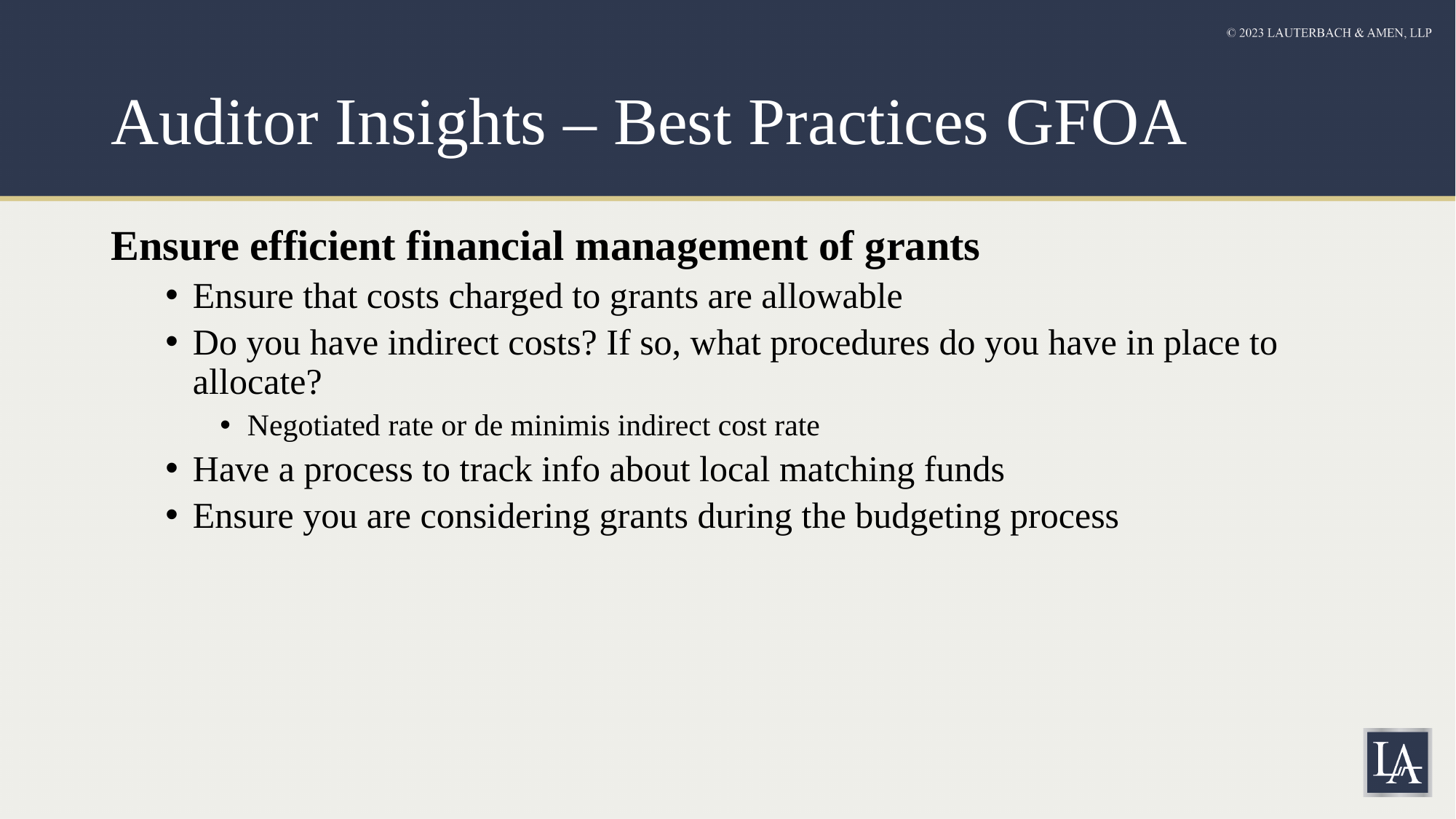

# Auditor Insights – Best Practices GFOA
Ensure efficient financial management of grants
Ensure that costs charged to grants are allowable
Do you have indirect costs? If so, what procedures do you have in place to allocate?
Negotiated rate or de minimis indirect cost rate
Have a process to track info about local matching funds
Ensure you are considering grants during the budgeting process

19